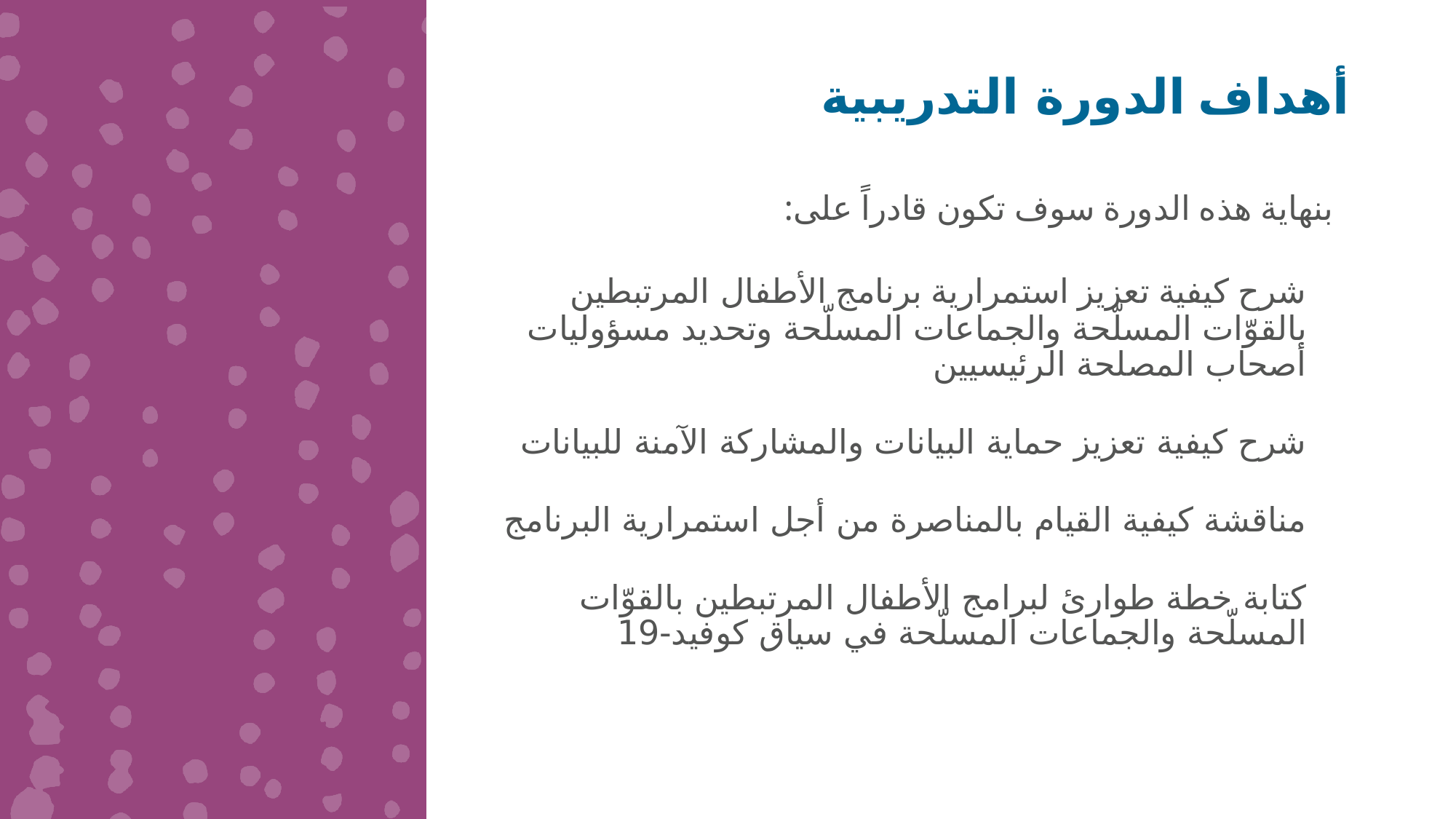

أهداف الدورة التدريبية
بنهاية هذه الدورة سوف تكون قادراً على:

شرح كيفية تعزيز استمرارية برنامج الأطفال المرتبطين بالقوّات المسلّحة والجماعات المسلّحة وتحديد مسؤوليات أصحاب المصلحة الرئيسيين

شرح كيفية تعزيز حماية البيانات والمشاركة الآمنة للبيانات

مناقشة كيفية القيام بالمناصرة من أجل استمرارية البرنامج

كتابة خطة طوارئ لبرامج الأطفال المرتبطين بالقوّات المسلّحة والجماعات المسلّحة في سياق كوفيد-19